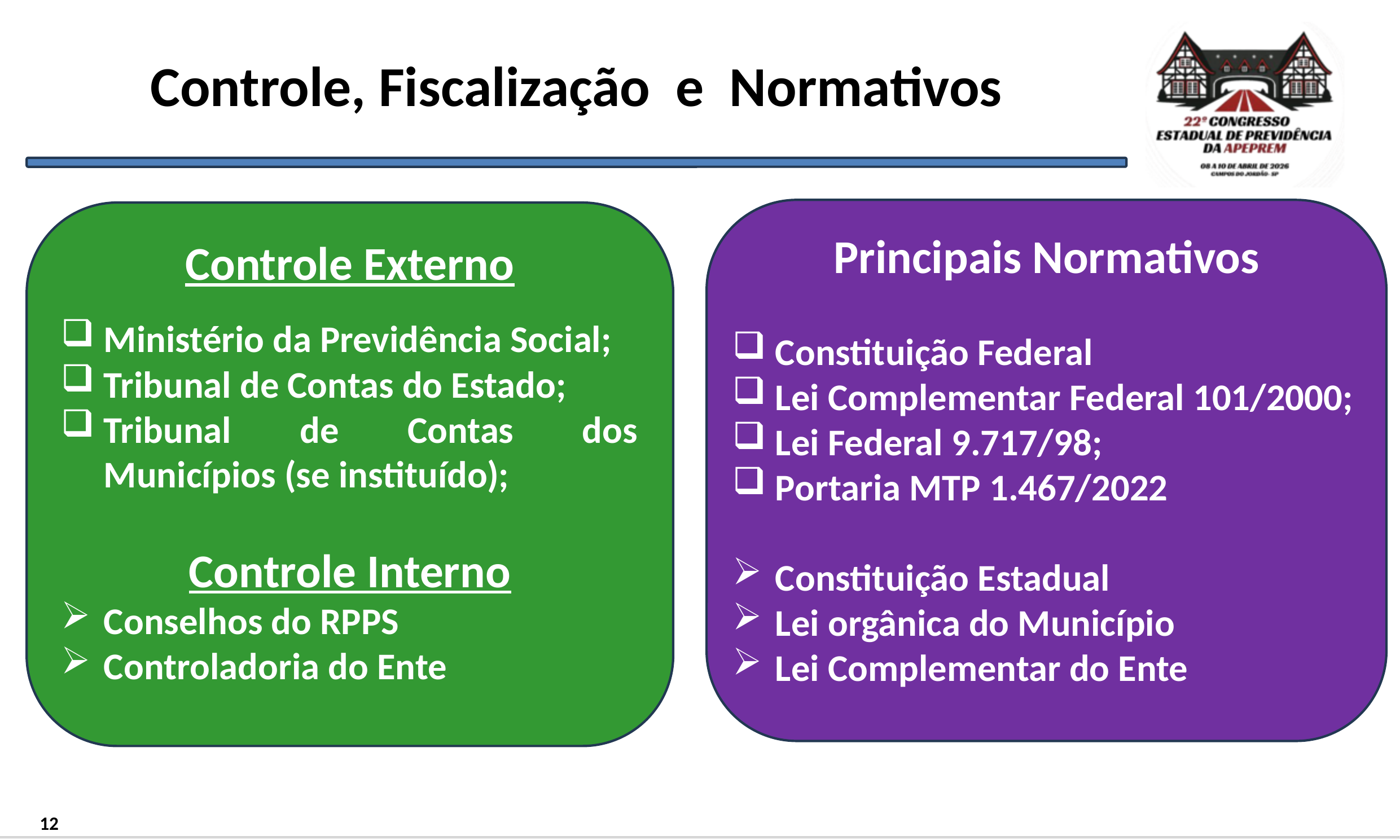

# Controle, Fiscalização  e  Normativos
Principais Normativos

Constituição Federal
Lei Complementar Federal 101/2000;
Lei Federal 9.717/98;
Portaria MTP 1.467/2022

Constituição Estadual
Lei orgânica do Município
Lei Complementar do Ente

Controle Externo

Ministério da Previdência Social;
Tribunal de Contas do Estado;
Tribunal de Contas dos Municípios (se instituído);

Controle Interno
Conselhos do RPPS
Controladoria do Ente

12